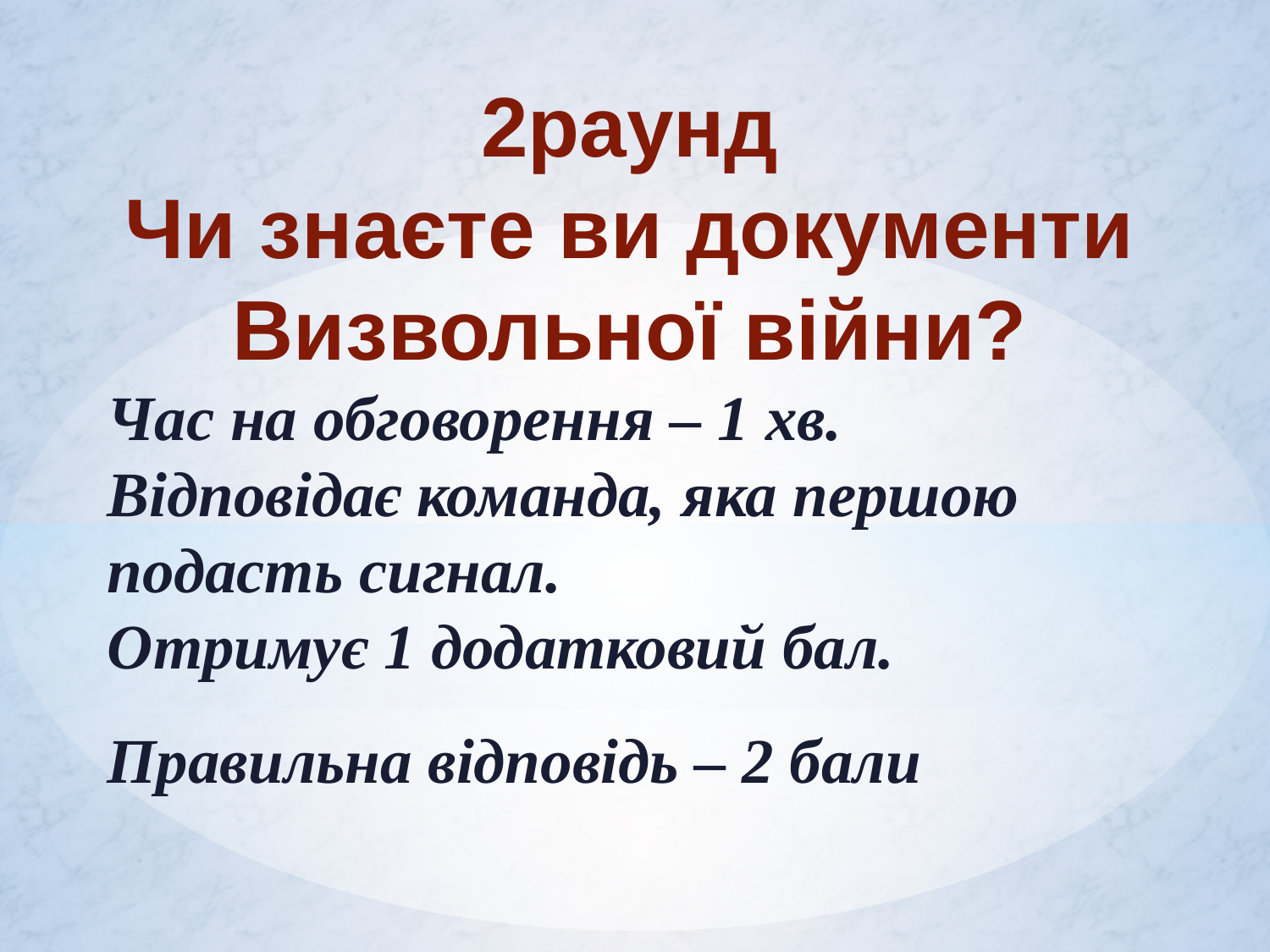

2раунд
Чи знаєте ви документи Визвольної війни?
Час на обговорення – 1 хв.  Відповідає команда, яка першою подасть сигнал.
Отримує 1 додатковий бал.

Правильна відповідь – 2 бали